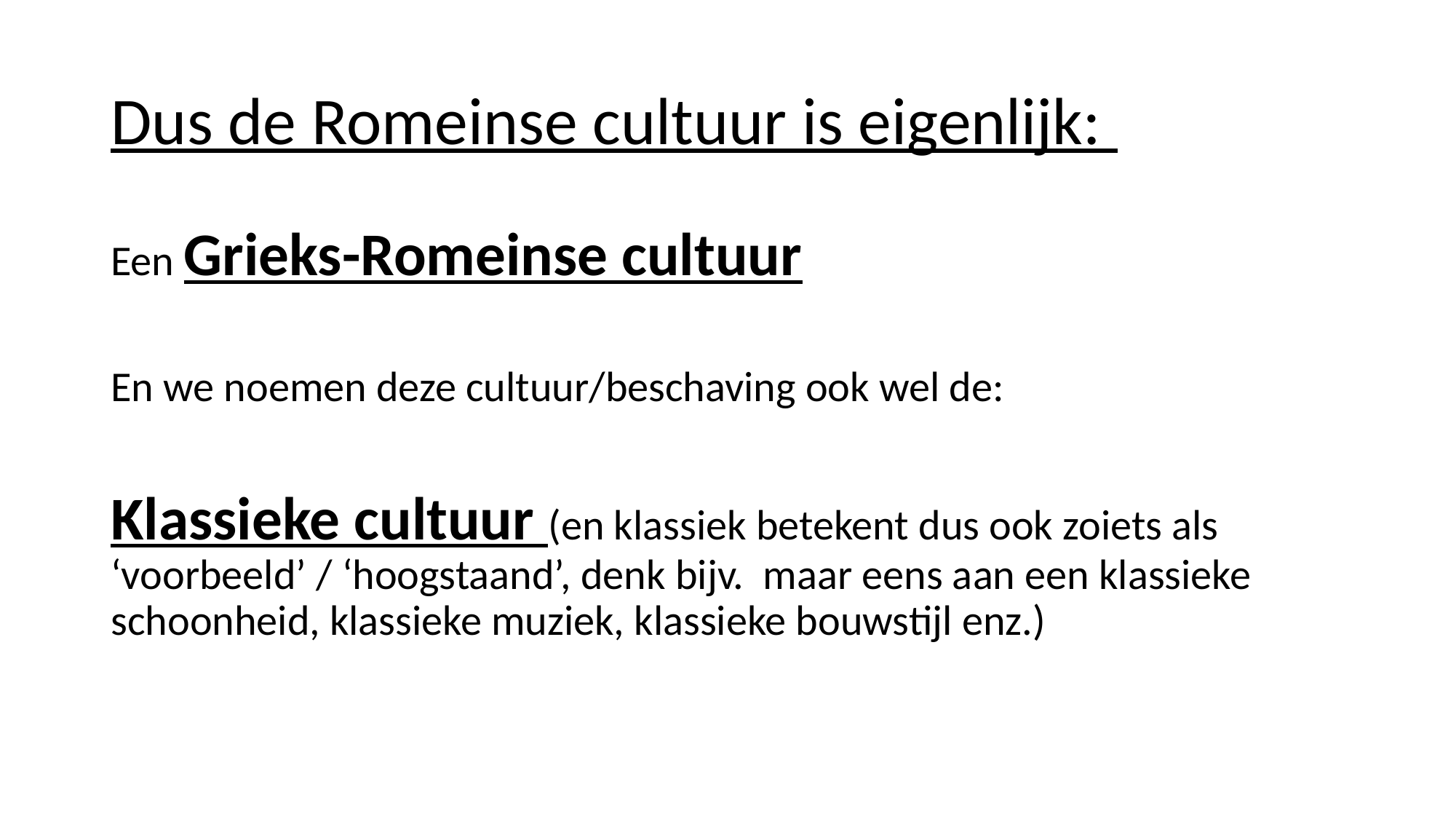

# Dus de Romeinse cultuur is eigenlijk:
Een Grieks-Romeinse cultuur

En we noemen deze cultuur/beschaving ook wel de:

Klassieke cultuur (en klassiek betekent dus ook zoiets als ‘voorbeeld’ / ‘hoogstaand’, denk bijv.  maar eens aan een klassieke schoonheid, klassieke muziek, klassieke bouwstijl enz.)